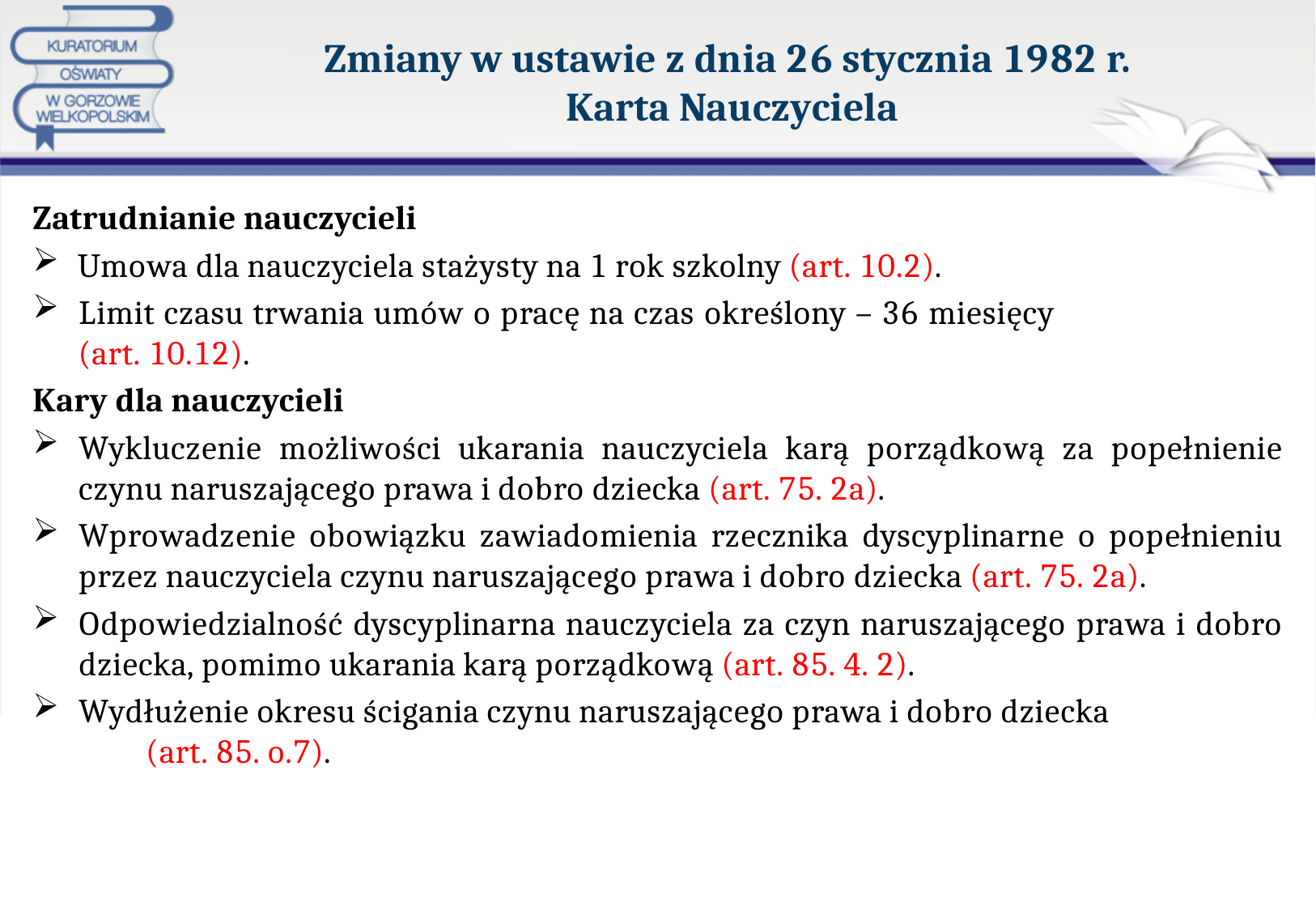

# Zmiany w ustawie z dnia 26 stycznia 1982 r. Karta Nauczyciela
Zatrudnianie nauczycieli
Umowa dla nauczyciela stażysty na 1 rok szkolny (art. 10.2).
Limit czasu trwania umów o pracę na czas określony – 36 miesięcy                          (art. 10.12).
Kary dla nauczycieli
Wykluczenie możliwości ukarania nauczyciela karą porządkową za popełnienie czynu naruszającego prawa i dobro dziecka (art. 75. 2a).
Wprowadzenie obowiązku zawiadomienia rzecznika dyscyplinarne o popełnieniu przez nauczyciela czynu naruszającego prawa i dobro dziecka (art. 75. 2a).
Odpowiedzialność dyscyplinarna nauczyciela za czyn naruszającego prawa i dobro dziecka, pomimo ukarania karą porządkową (art. 85. 4. 2).
Wydłużenie okresu ścigania czynu naruszającego prawa i dobro dziecka                                 (art. 85. o.7).